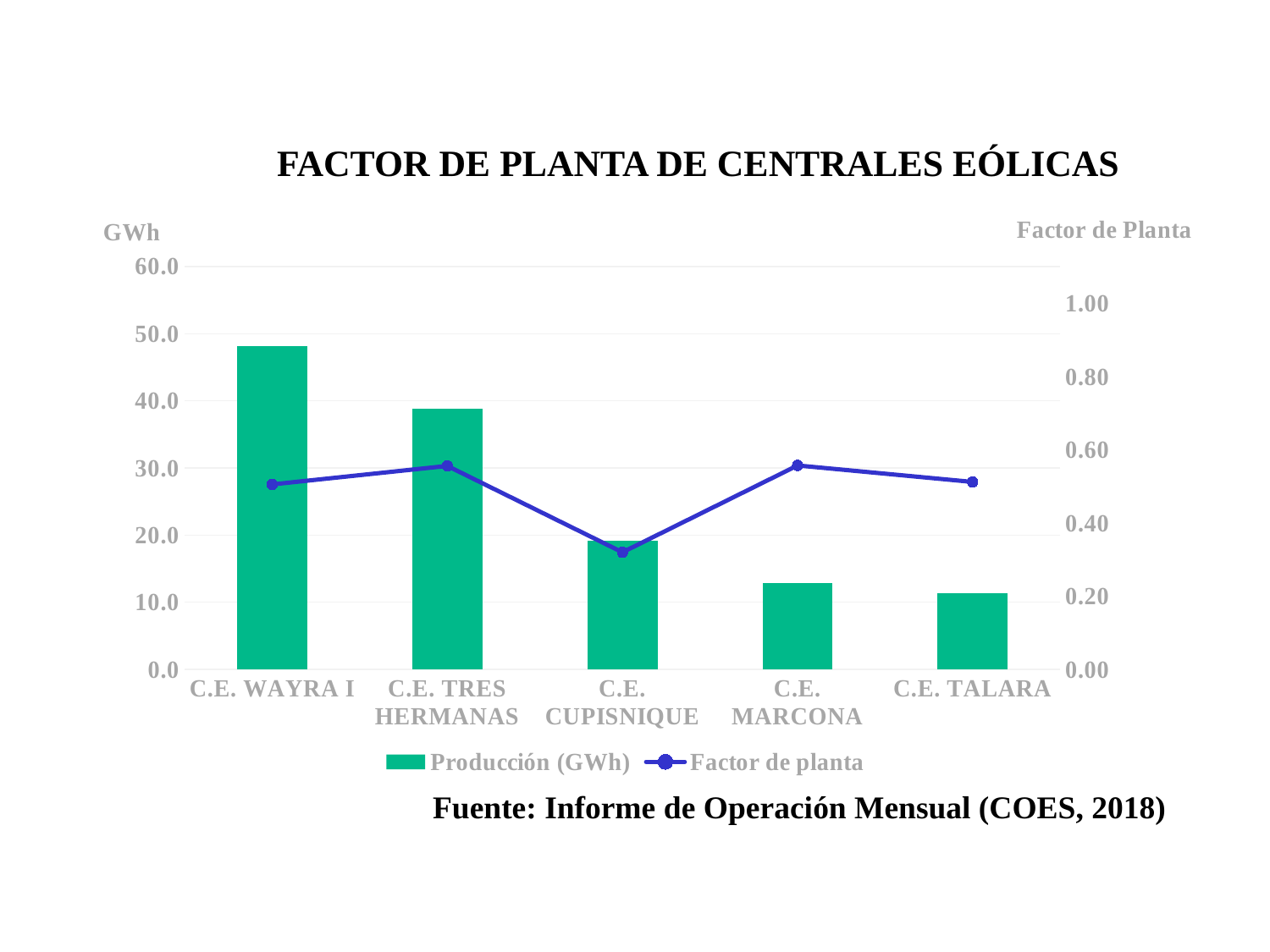

FACTOR DE PLANTA DE CENTRALES EÓLICAS

### Chart

| Category | Producción (GWh) | Factor de planta |
|---|---|---|
| C.E. WAYRA I | 48.1173338275 | 0.5051370394253379 |
| C.E. TRES HERMANAS | 38.870344745000004 | 0.5557034474895636 |
| C.E. CUPISNIQUE | 19.139012805 | 0.3196868578372419 |
| C.E. MARCONA | 12.829955142500001 | 0.5568556919487848 |
| C.E. TALARA | 11.37275867 | 0.5118437509001224 |
Fuente: Informe de Operación Mensual (COES, 2018)